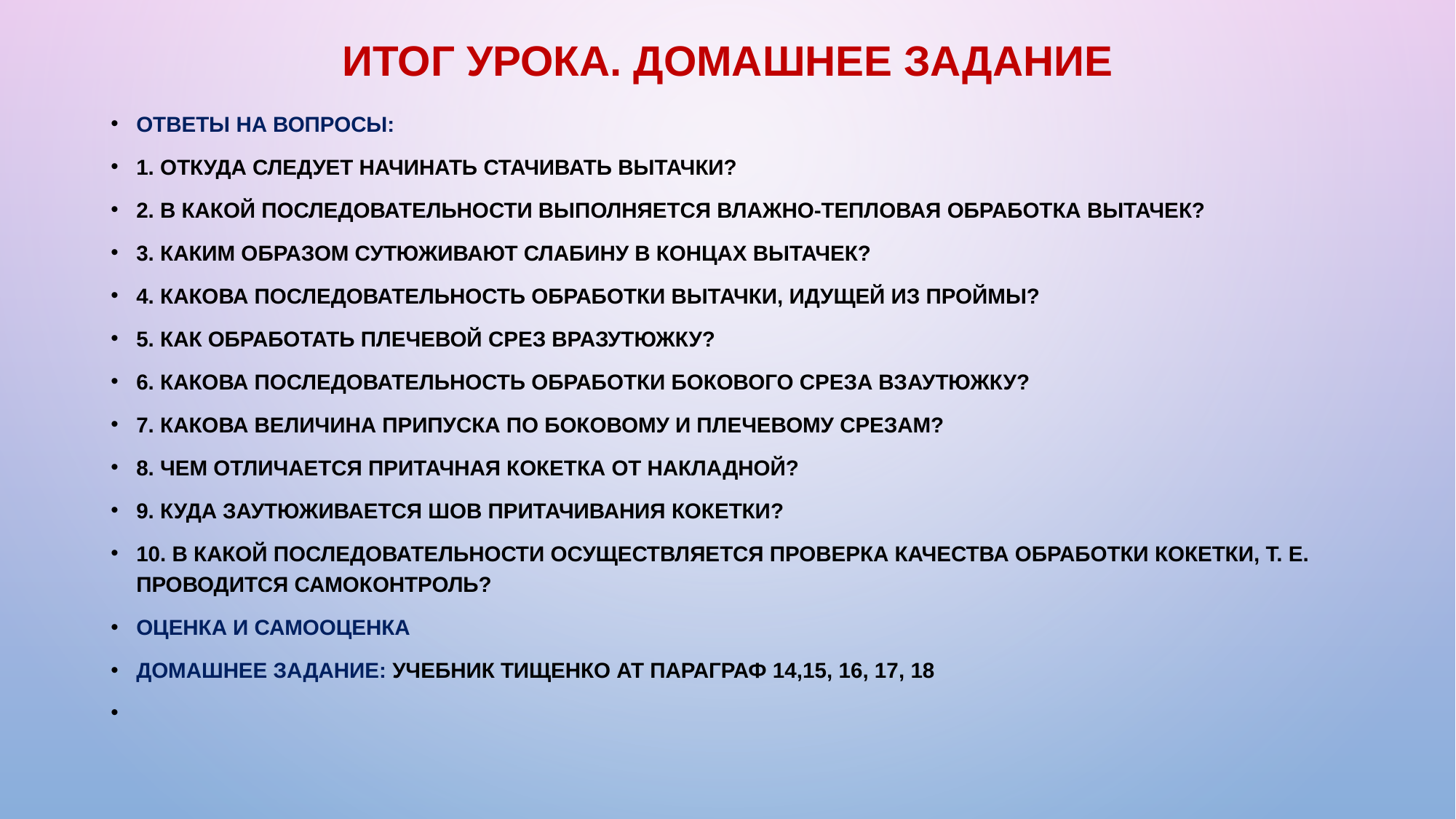

# Итог урока. Домашнее задание
Ответы на вопросы:
1. Откуда следует начинать стачивать вытачки?
2. В какой последовательности выполняется влажно-тепловая обработка вытачек?
3. Каким образом сутюживают слабину в концах вытачек?
4. Какова последовательность обработки вытачки, идущей из проймы?
5. Как обработать плечевой срез вразутюжку?
6. Какова последовательность обработки бокового среза взаутюжку?
7. Какова величина припуска по боковому и плечевому срезам?
8. Чем отличается притачная кокетка от накладной?
9. Куда заутюживается шов притачивания кокетки?
10. В какой последовательности осуществляется проверка качества обработки кокетки, т. е. проводится самоконтроль?
Оценка и самооценка
Домашнее задание: учебник Тищенко АТ параграф 14,15, 16, 17, 18